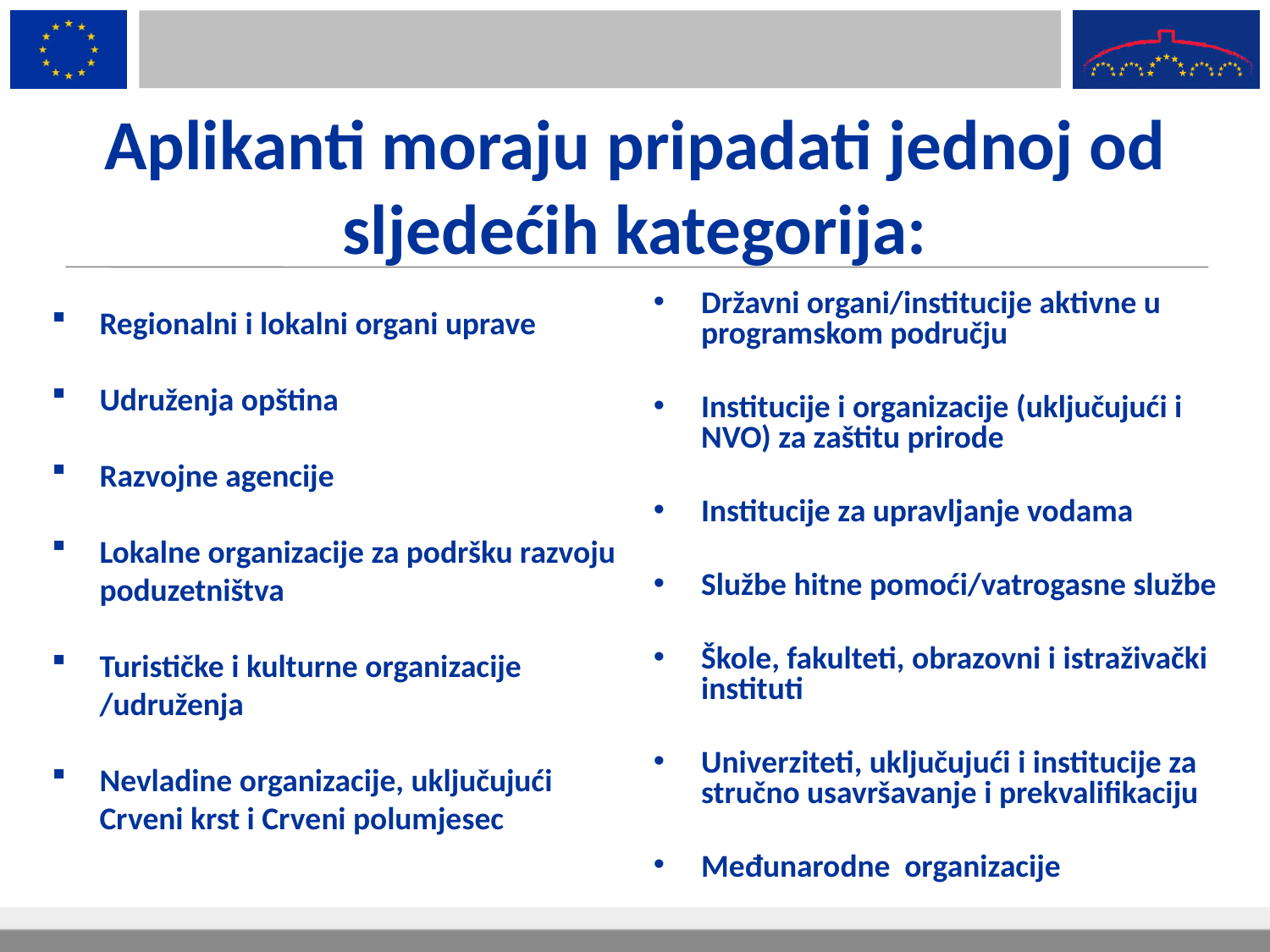

# Aplikanti moraju pripadati jednoj od sljedećih kategorija:

Državni organi/institucije aktivne u programskom području

Institucije i organizacije (uključujući i NVO) za zaštitu prirode

Institucije za upravljanje vodama

Službe hitne pomoći/vatrogasne službe

Škole, fakulteti, obrazovni i istraživački instituti

Univerziteti, uključujući i institucije za stručno usavršavanje i prekvalifikaciju

Međunarodne  organizacije

Regionalni i lokalni organi uprave

Udruženja opština

Razvojne agencije

Lokalne organizacije za podršku razvoju poduzetništva

Turističke i kulturne organizacije /udruženja

Nevladine organizacije, uključujući Crveni krst i Crveni polumjesec